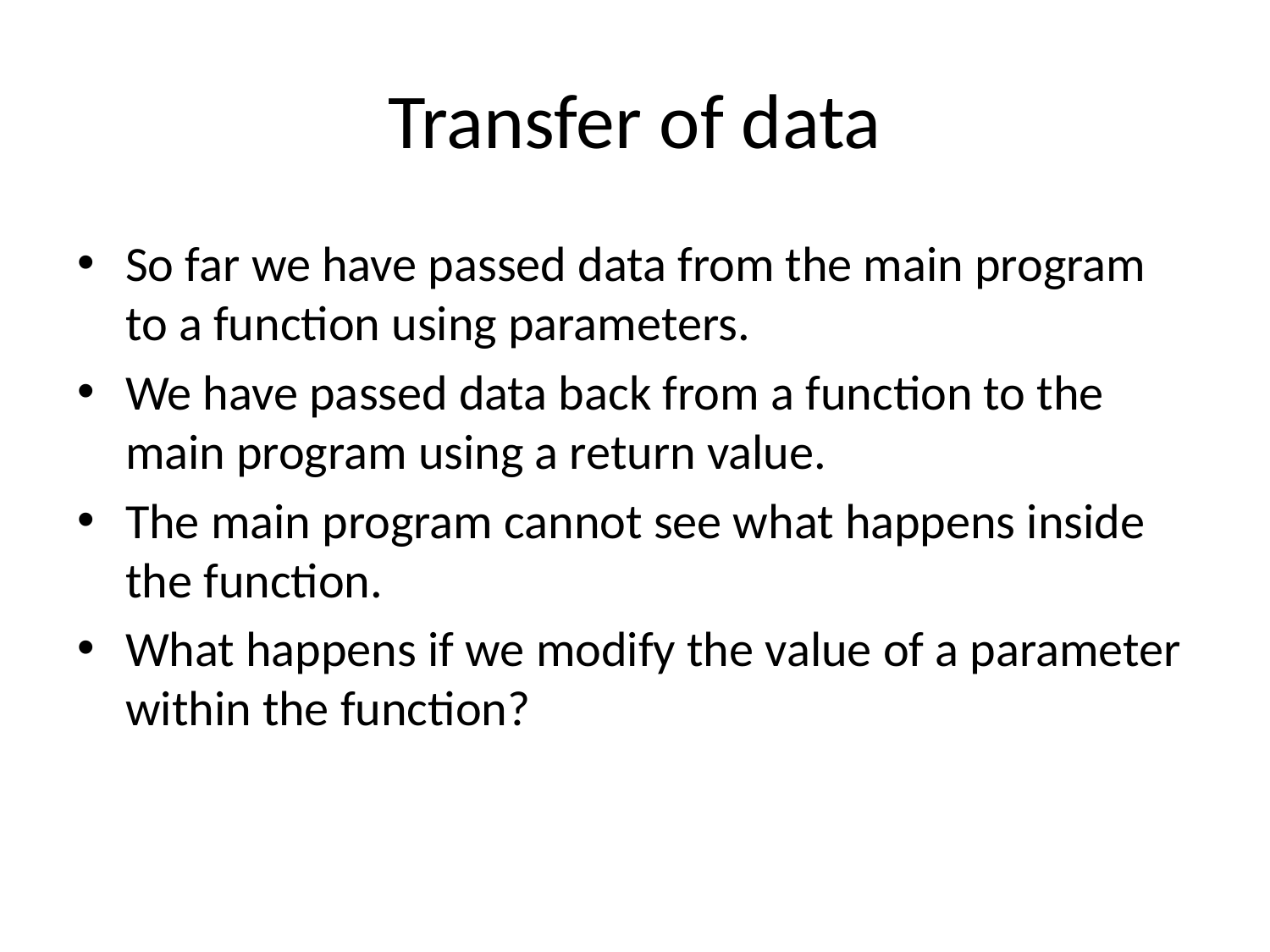

# Transfer of data
So far we have passed data from the main program to a function using parameters.
We have passed data back from a function to the main program using a return value.
The main program cannot see what happens inside the function.
What happens if we modify the value of a parameter within the function?